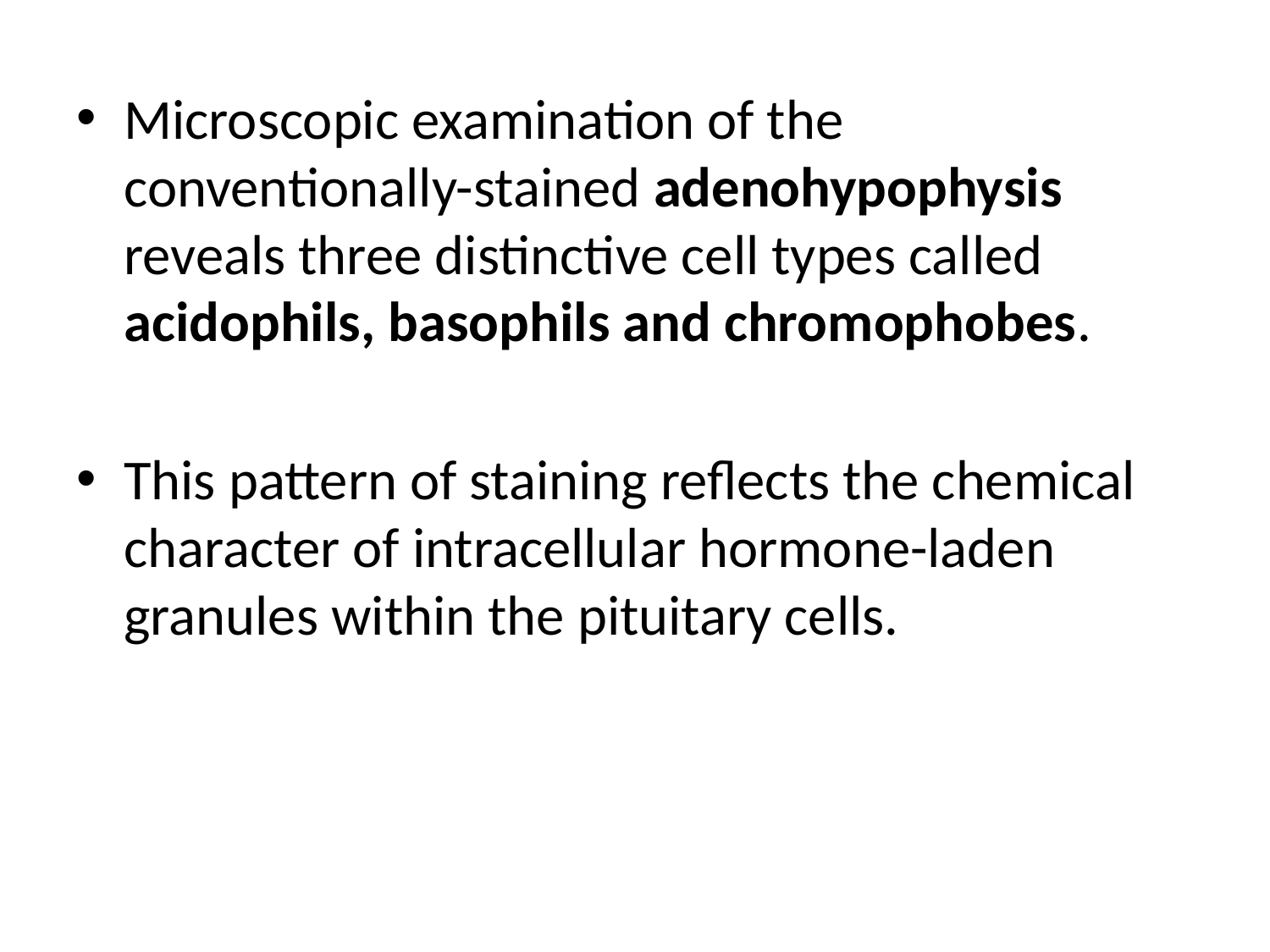

Microscopic examination of the conventionally-stained adenohypophysis reveals three distinctive cell types called acidophils, basophils and chromophobes.

This pattern of staining reflects the chemical character of intracellular hormone-laden granules within the pituitary cells.